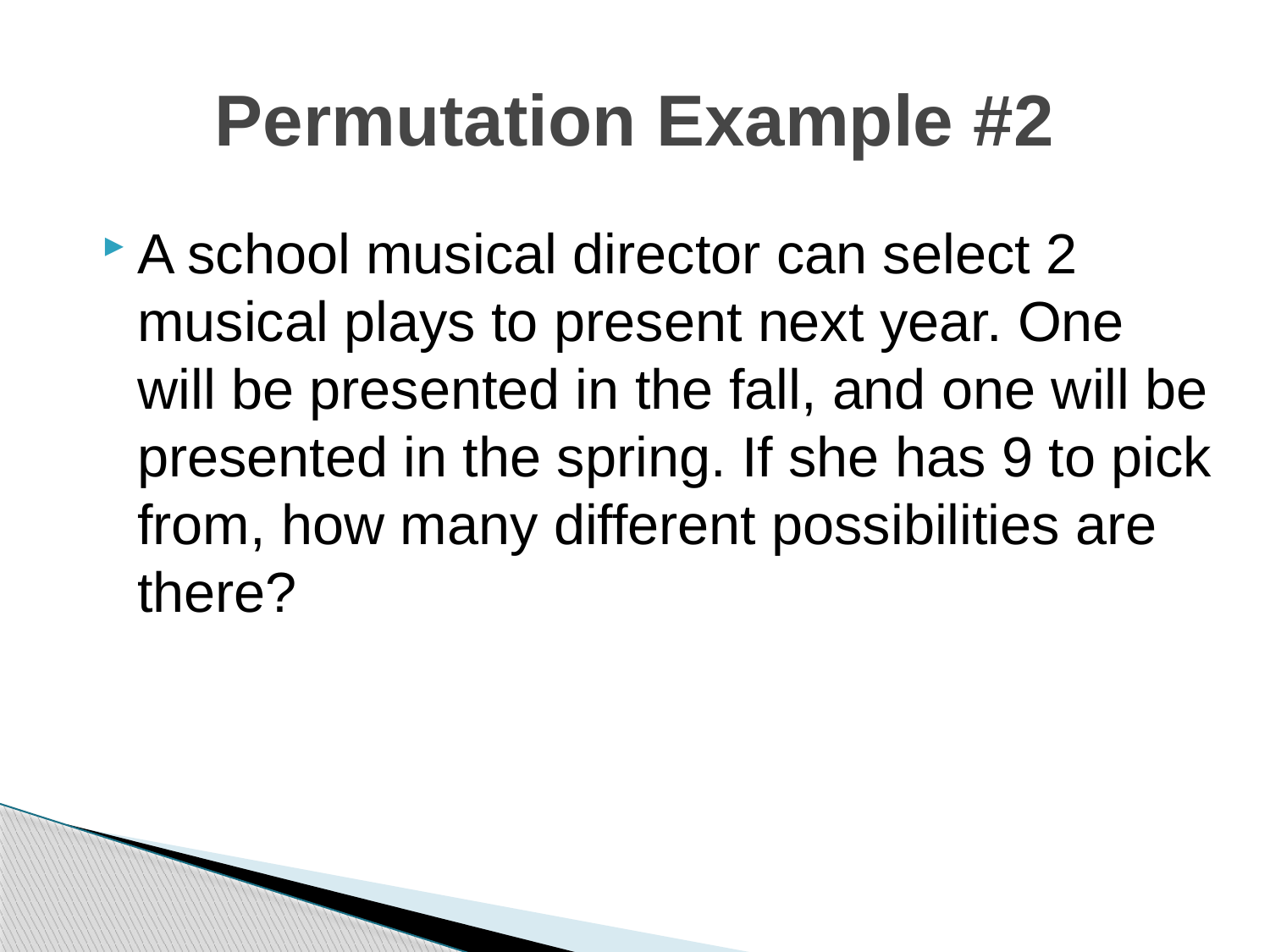

# Permutation Example #2
A school musical director can select 2 musical plays to present next year. One will be presented in the fall, and one will be presented in the spring. If she has 9 to pick from, how many different possibilities are there?